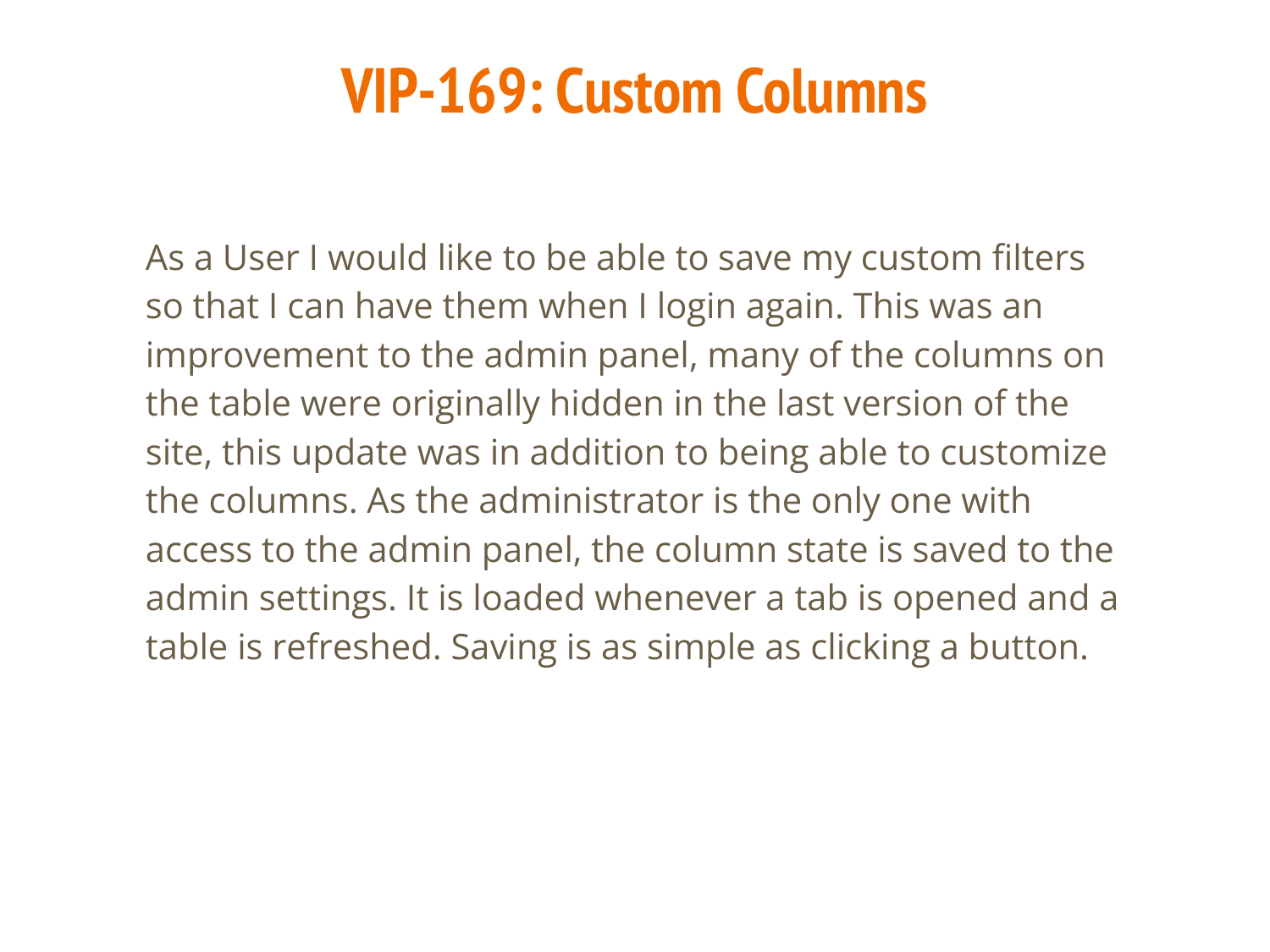

# VIP-169: Custom Columns
As a User I would like to be able to save my custom filters so that I can have them when I login again. This was an improvement to the admin panel, many of the columns on the table were originally hidden in the last version of the site, this update was in addition to being able to customize the columns. As the administrator is the only one with access to the admin panel, the column state is saved to the admin settings. It is loaded whenever a tab is opened and a table is refreshed. Saving is as simple as clicking a button.